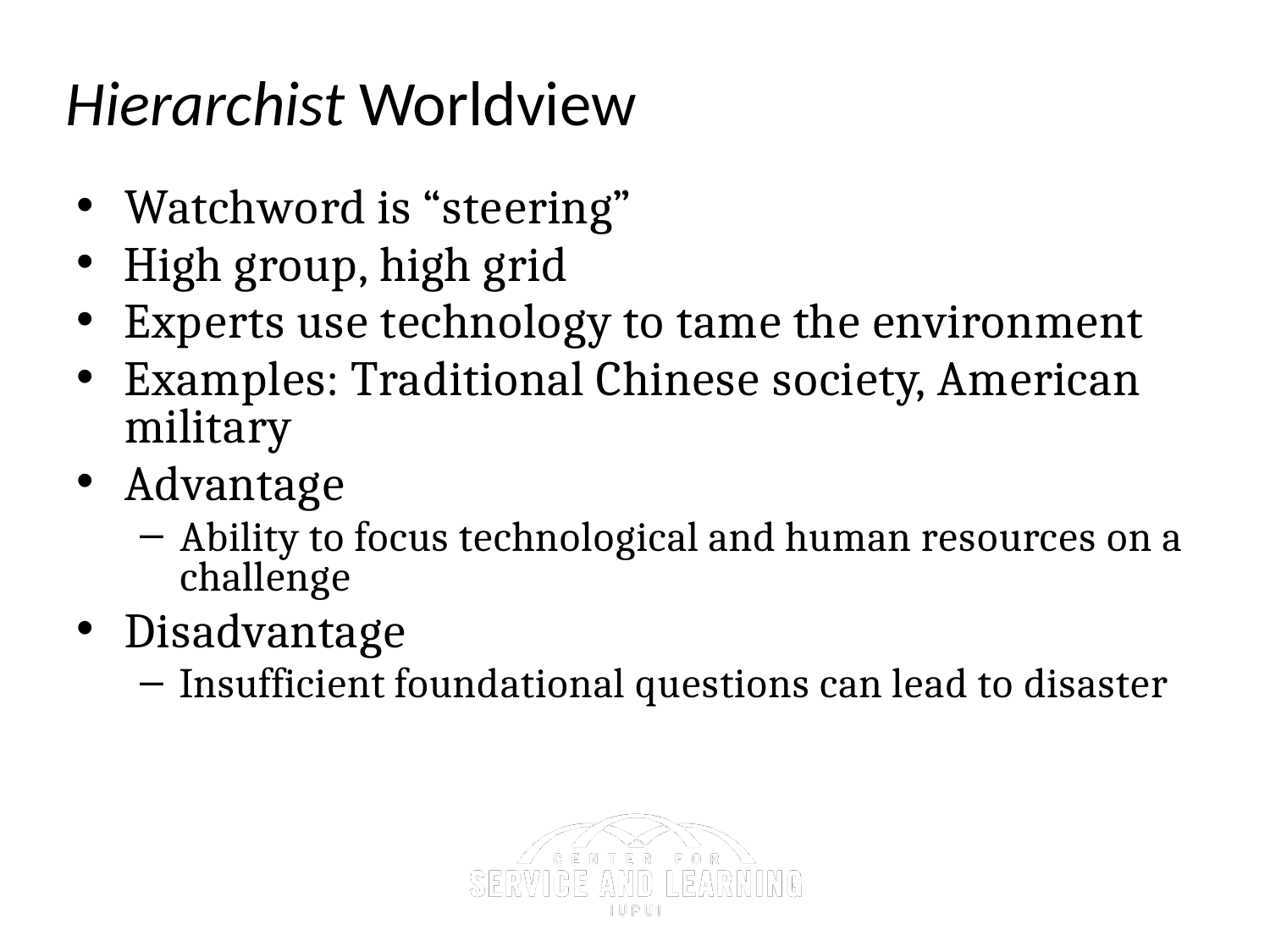

Hierarchist Worldview
Watchword is “steering”
High group, high grid
Experts use technology to tame the environment
Examples: Traditional Chinese society, American military
Advantage
Ability to focus technological and human resources on a challenge
Disadvantage
Insufficient foundational questions can lead to disaster